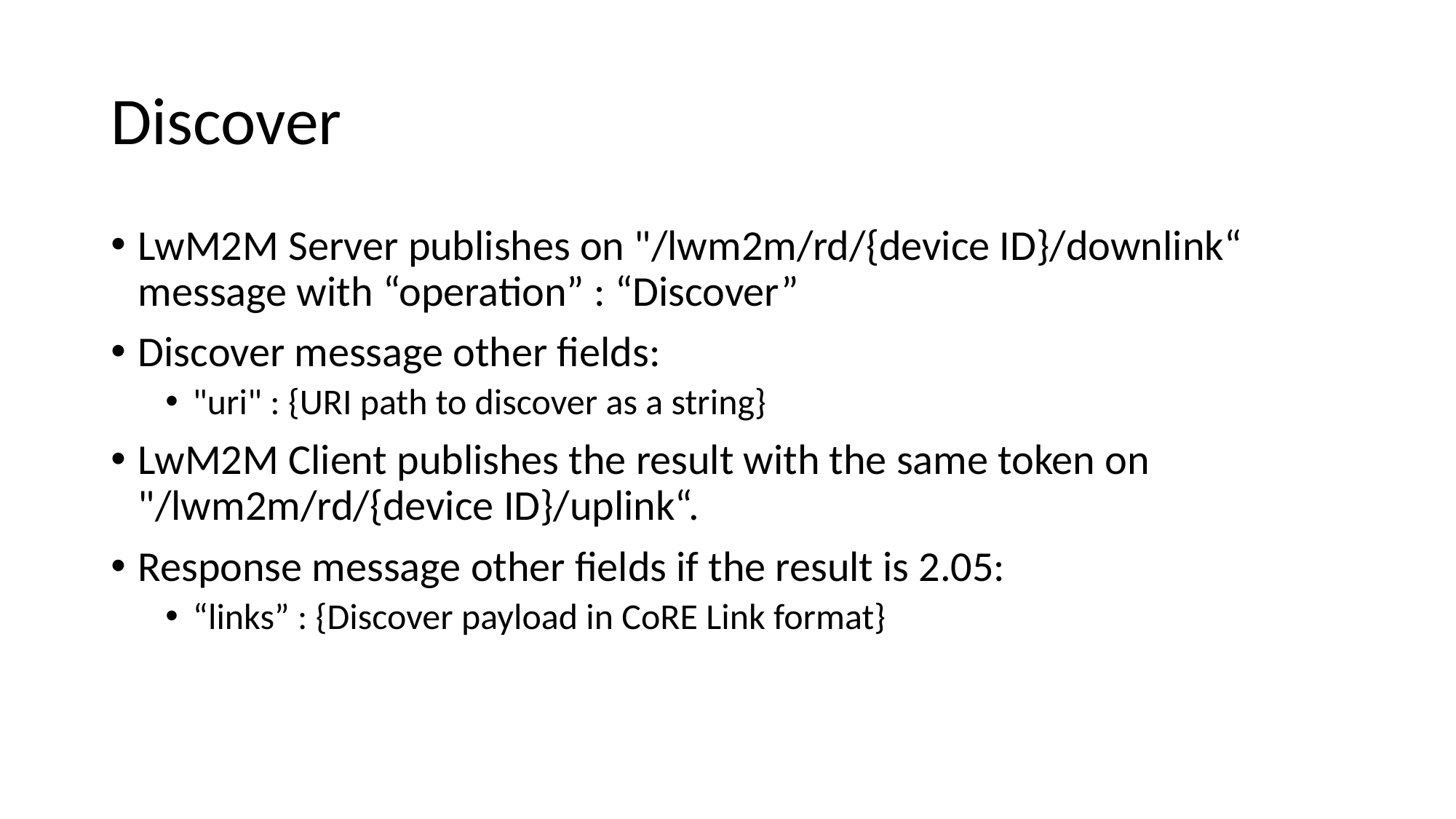

# Discover
LwM2M Server publishes on "/lwm2m/rd/{device ID}/downlink“ message with “operation” : “Discover”
Discover message other fields:
"uri" : {URI path to discover as a string}
LwM2M Client publishes the result with the same token on "/lwm2m/rd/{device ID}/uplink“.
Response message other fields if the result is 2.05:
“links” : {Discover payload in CoRE Link format}